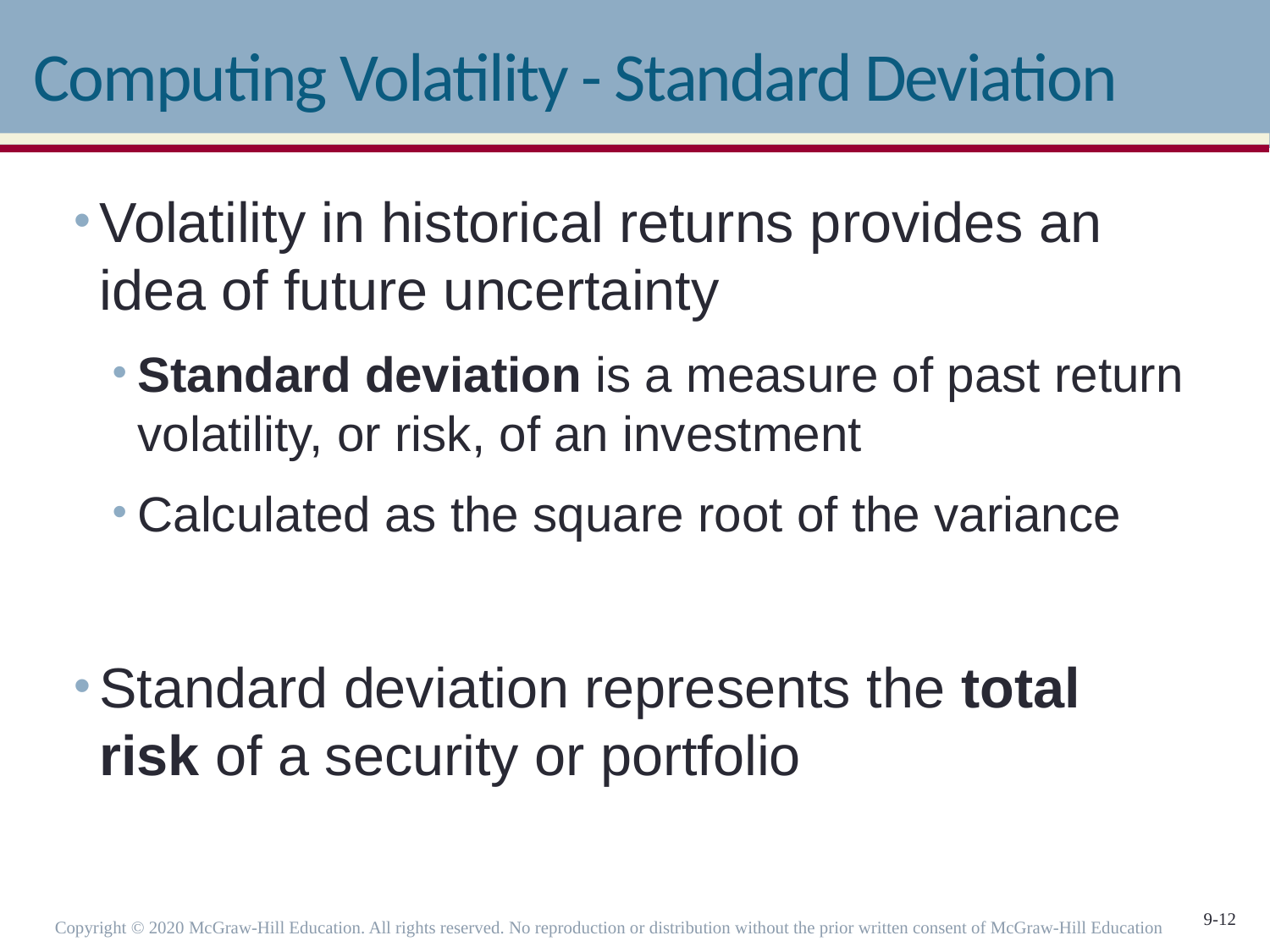

# Computing Volatility - Standard Deviation
Volatility in historical returns provides an idea of future uncertainty
Standard deviation is a measure of past return volatility, or risk, of an investment
Calculated as the square root of the variance

Standard deviation represents the total risk of a security or portfolio
Copyright © 2020 McGraw-Hill Education. All rights reserved. No reproduction or distribution without the prior written consent of McGraw-Hill Education